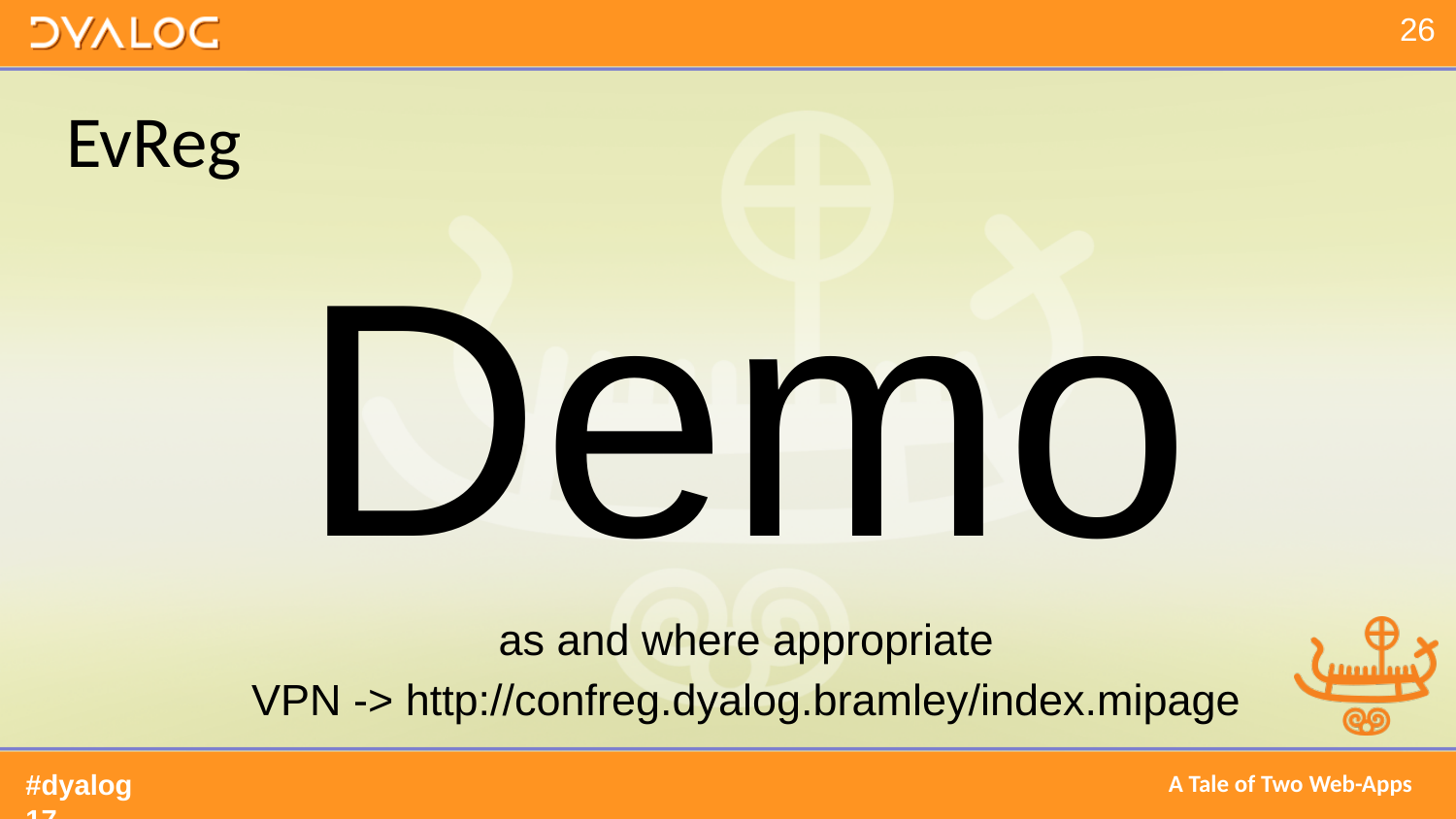

# EvReg
Demo
as and where appropriate
VPN -> http://confreg.dyalog.bramley/index.mipage
A Tale of Two Web-Apps